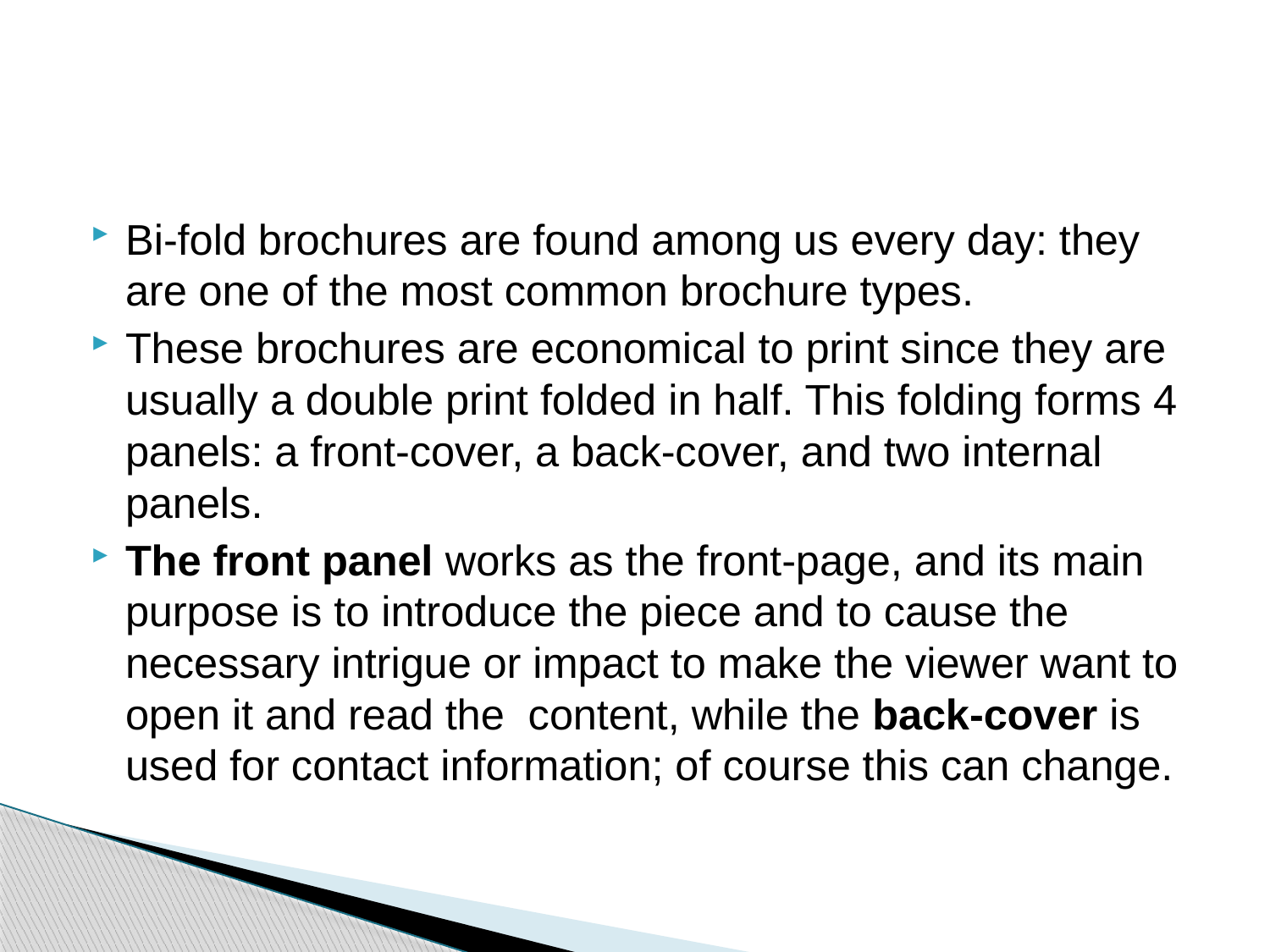

#
Bi-fold brochures are found among us every day: they are one of the most common brochure types.
These brochures are economical to print since they are usually a double print folded in half. This folding forms 4 panels: a front-cover, a back-cover, and two internal panels.
The front panel works as the front-page, and its main purpose is to introduce the piece and to cause the necessary intrigue or impact to make the viewer want to open it and read the  content, while the back-cover is used for contact information; of course this can change.